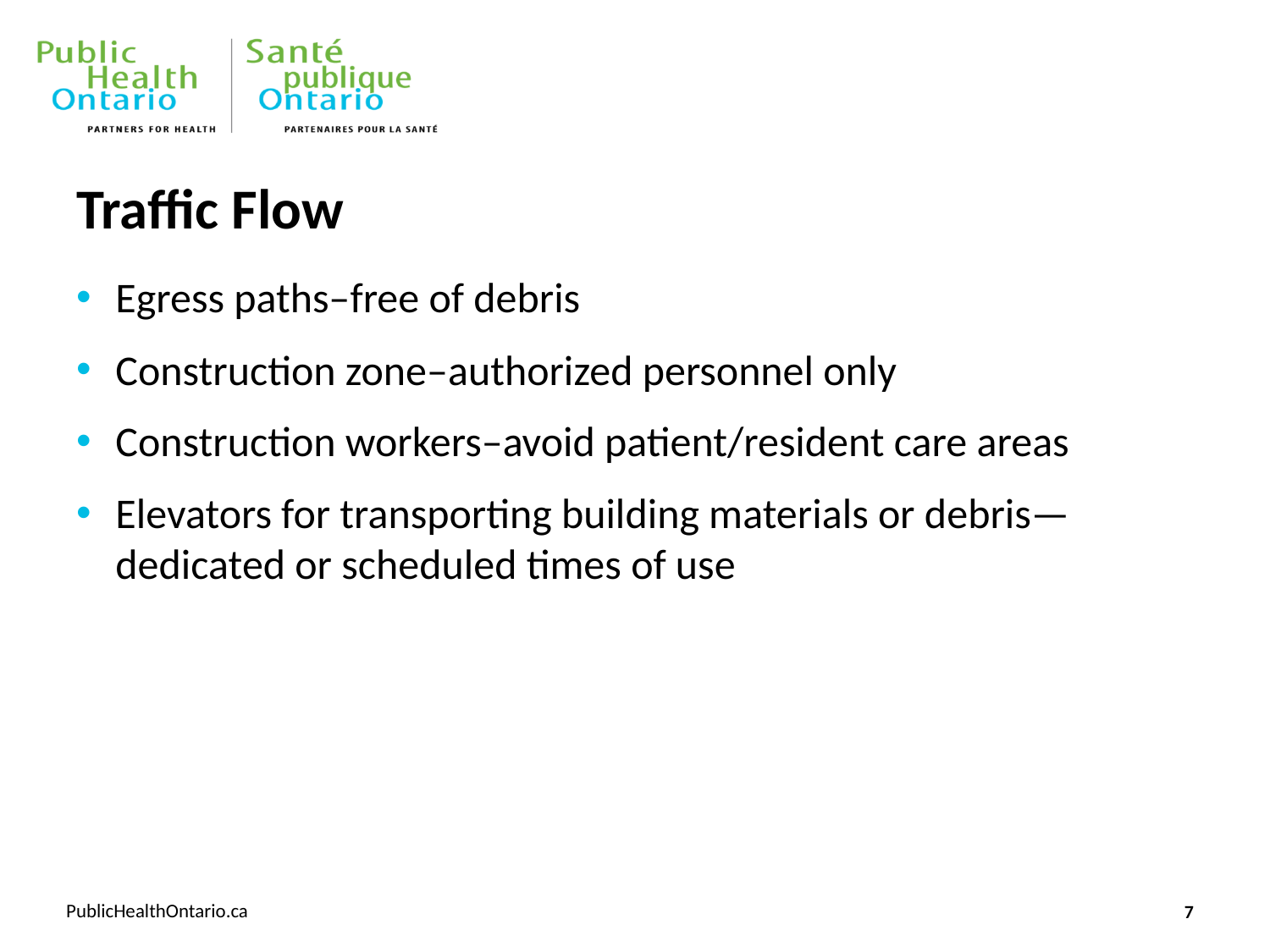

# Traffic Flow
Egress paths–free of debris
Construction zone–authorized personnel only
Construction workers–avoid patient/resident care areas
Elevators for transporting building materials or debris— dedicated or scheduled times of use
7